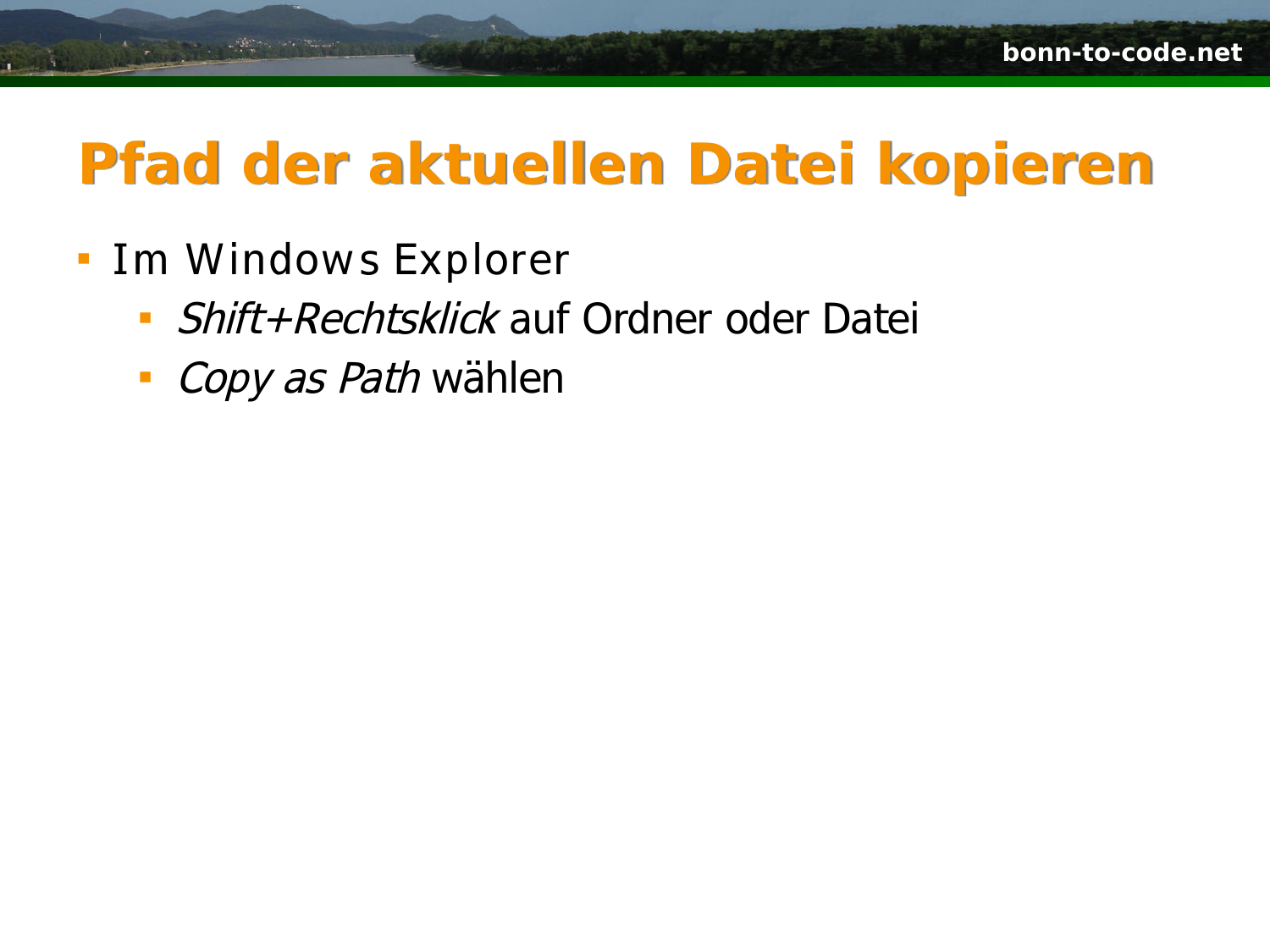

# Pfad der aktuellen Datei kopieren
Im Windows Explorer
Shift+Rechtsklick auf Ordner oder Datei
Copy as Path wählen